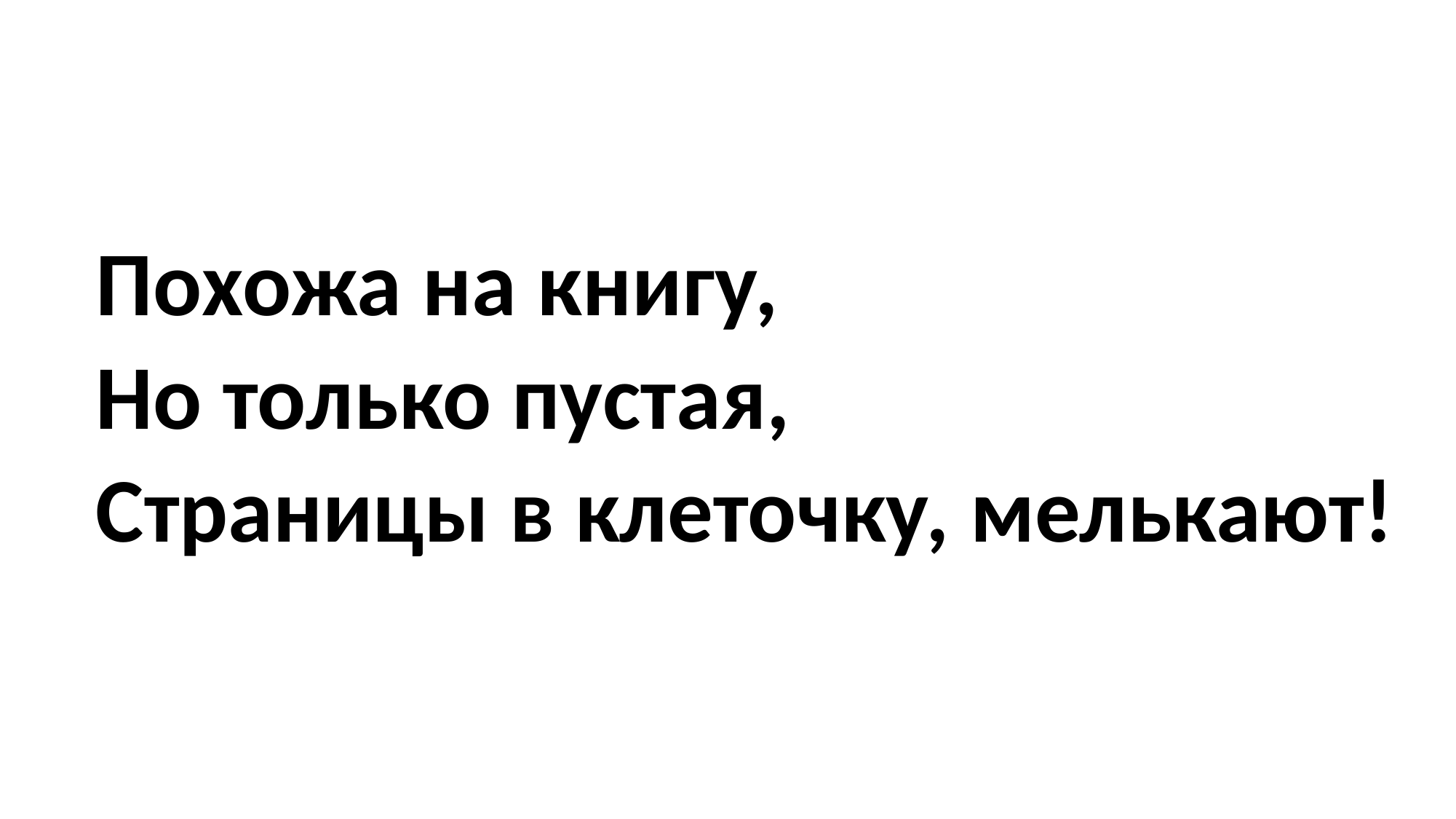

#
Похожа на книгу,
Но только пустая,
Страницы в клеточку, мелькают!